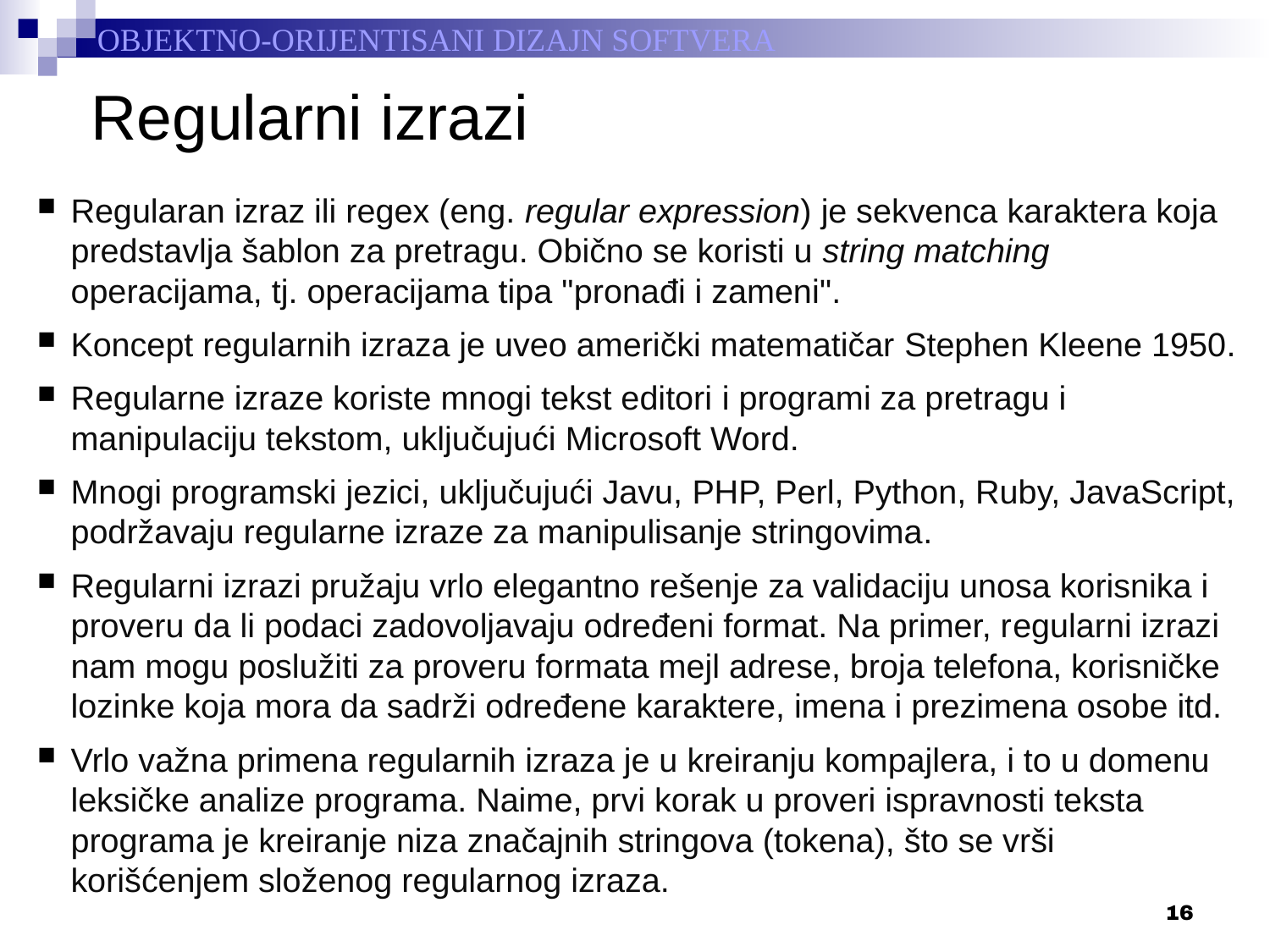

# Regularni izrazi
Regularan izraz ili regex (eng. regular expression) je sekvenca karaktera koja predstavlja šablon za pretragu. Obično se koristi u string matching operacijama, tj. operacijama tipa "pronađi i zameni".
Koncept regularnih izraza je uveo američki matematičar Stephen Kleene 1950.
Regularne izraze koriste mnogi tekst editori i programi za pretragu i manipulaciju tekstom, uključujući Microsoft Word.
Mnogi programski jezici, uključujući Javu, PHP, Perl, Python, Ruby, JavaScript, podržavaju regularne izraze za manipulisanje stringovima.
Regularni izrazi pružaju vrlo elegantno rešenje za validaciju unosa korisnika i proveru da li podaci zadovoljavaju određeni format. Na primer, regularni izrazi nam mogu poslužiti za proveru formata mejl adrese, broja telefona, korisničke lozinke koja mora da sadrži određene karaktere, imena i prezimena osobe itd.
Vrlo važna primena regularnih izraza je u kreiranju kompajlera, i to u domenu leksičke analize programa. Naime, prvi korak u proveri ispravnosti teksta programa je kreiranje niza značajnih stringova (tokena), što se vrši korišćenjem složenog regularnog izraza.
16